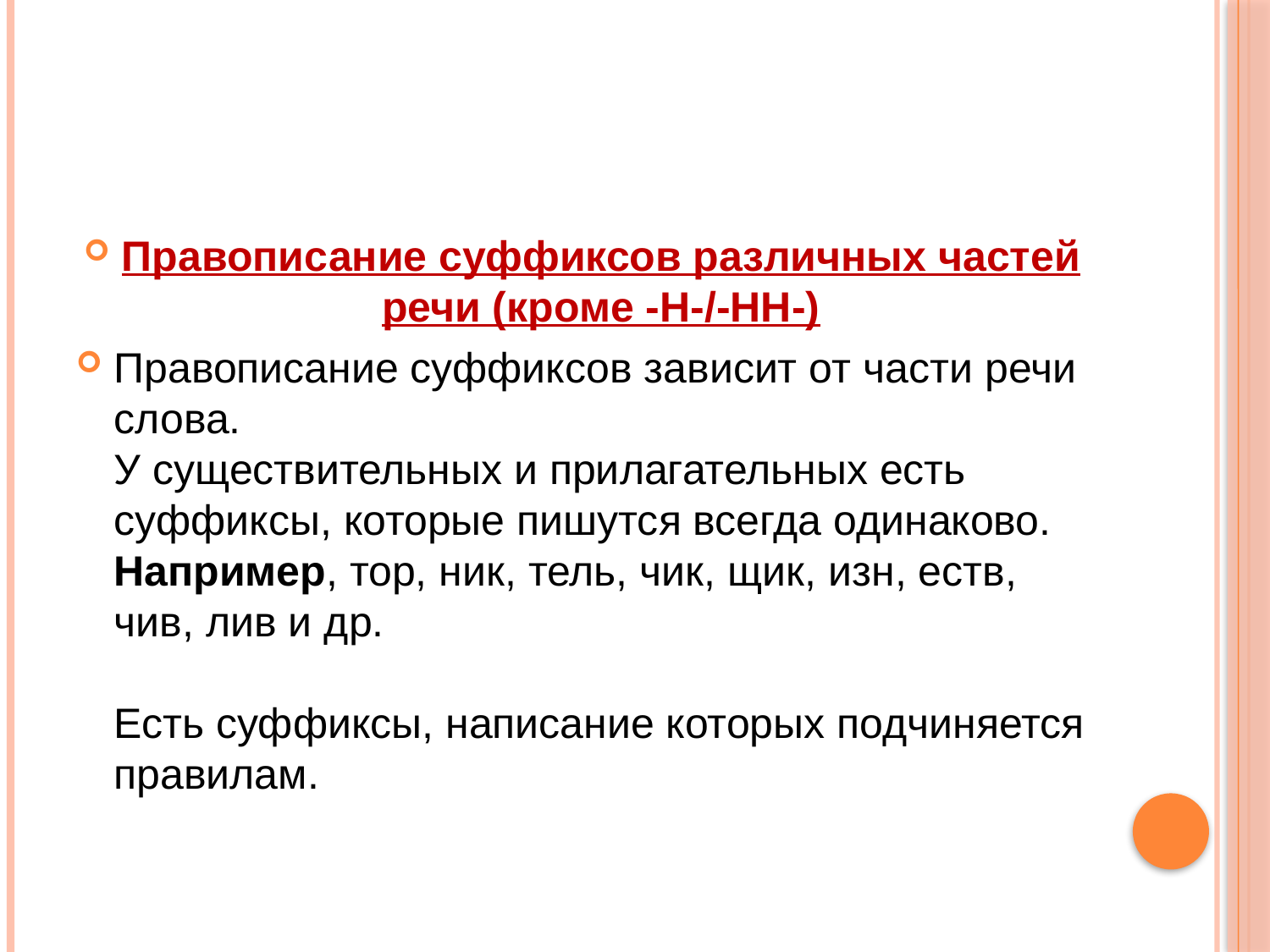

#
Правописание суффиксов различных частей речи (кроме -Н-/-НН-)
Правописание суффиксов зависит от части речи слова.
У существительных и прилагательных есть суффиксы, которые пишутся всегда одинаково.
Например, тор, ник, тель, чик, щик, изн, еств, чив, лив и др.
Есть суффиксы, написание которых подчиняется правилам.